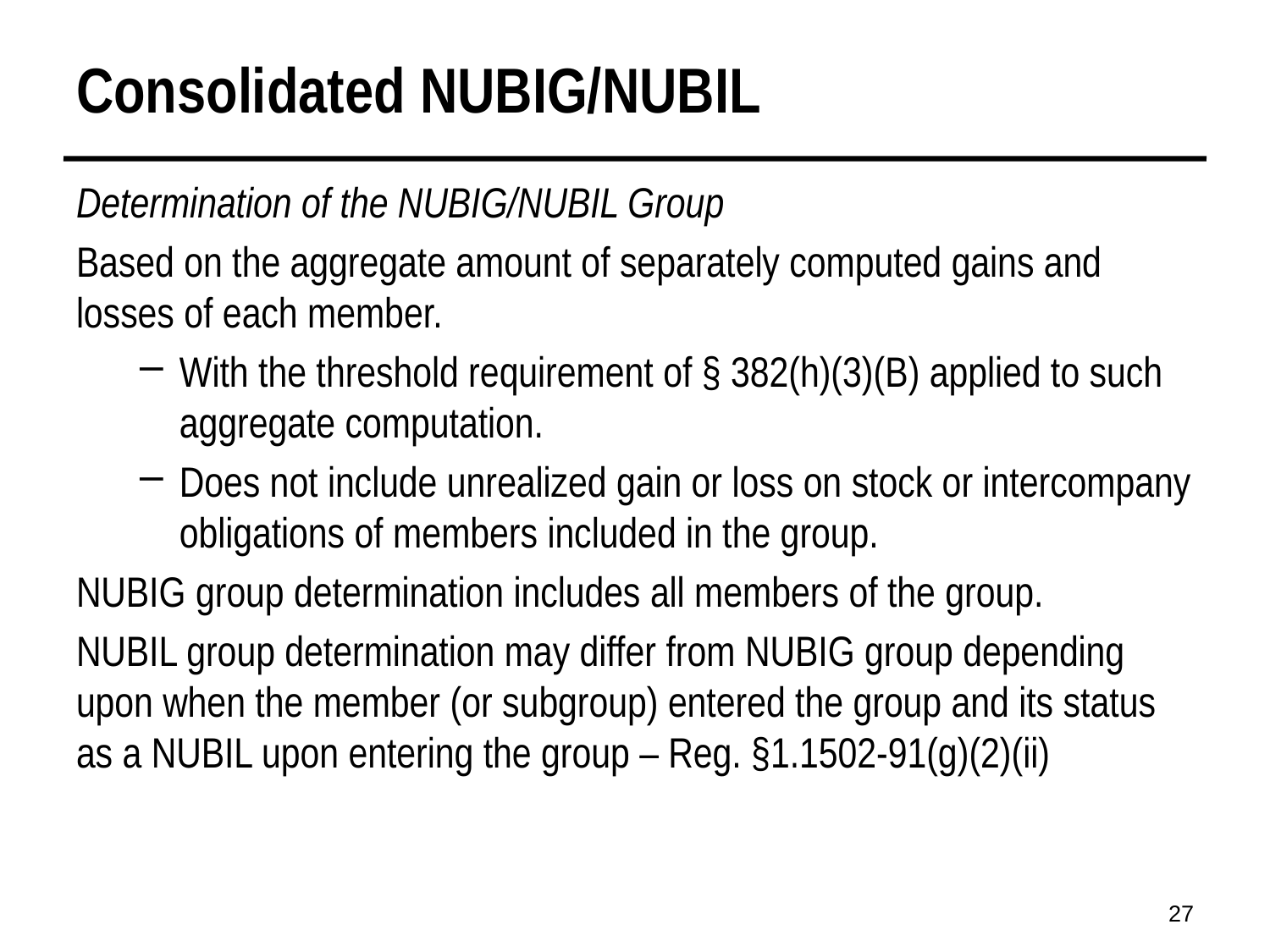

Consolidated NUBIG/NUBIL
Determination of the NUBIG/NUBIL Group
Based on the aggregate amount of separately computed gains and losses of each member.
With the threshold requirement of § 382(h)(3)(B) applied to such aggregate computation.
Does not include unrealized gain or loss on stock or intercompany obligations of members included in the group.
NUBIG group determination includes all members of the group.
NUBIL group determination may differ from NUBIG group depending upon when the member (or subgroup) entered the group and its status as a NUBIL upon entering the group – Reg. §1.1502-91(g)(2)(ii)
27